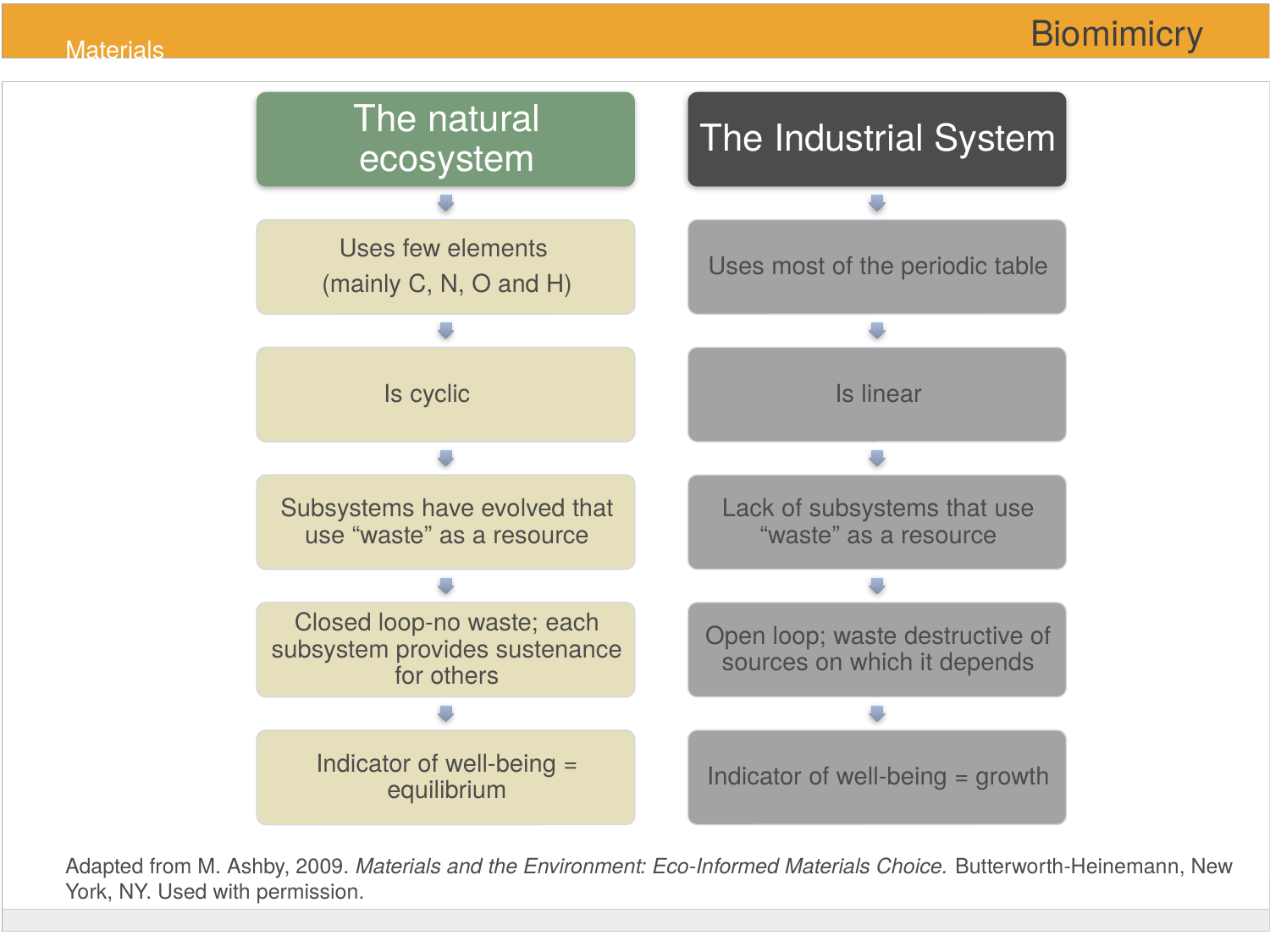

# Biomimicry
The natural ecosystem
Uses few elements
(mainly C, N, O and H)
Is cyclic
Subsystems have evolved that use “waste” as a resource
Closed loop-no waste; each subsystem provides sustenance for others
Indicator of well-being = equilibrium
The Industrial System
Uses most of the periodic table
Is linear
Lack of subsystems that use “waste” as a resource
Open loop; waste destructive of sources on which it depends
Indicator of well-being = growth
Adapted from M. Ashby, 2009. Materials and the Environment: Eco-Informed Materials Choice. Butterworth-Heinemann, New York, NY. Used with permission.